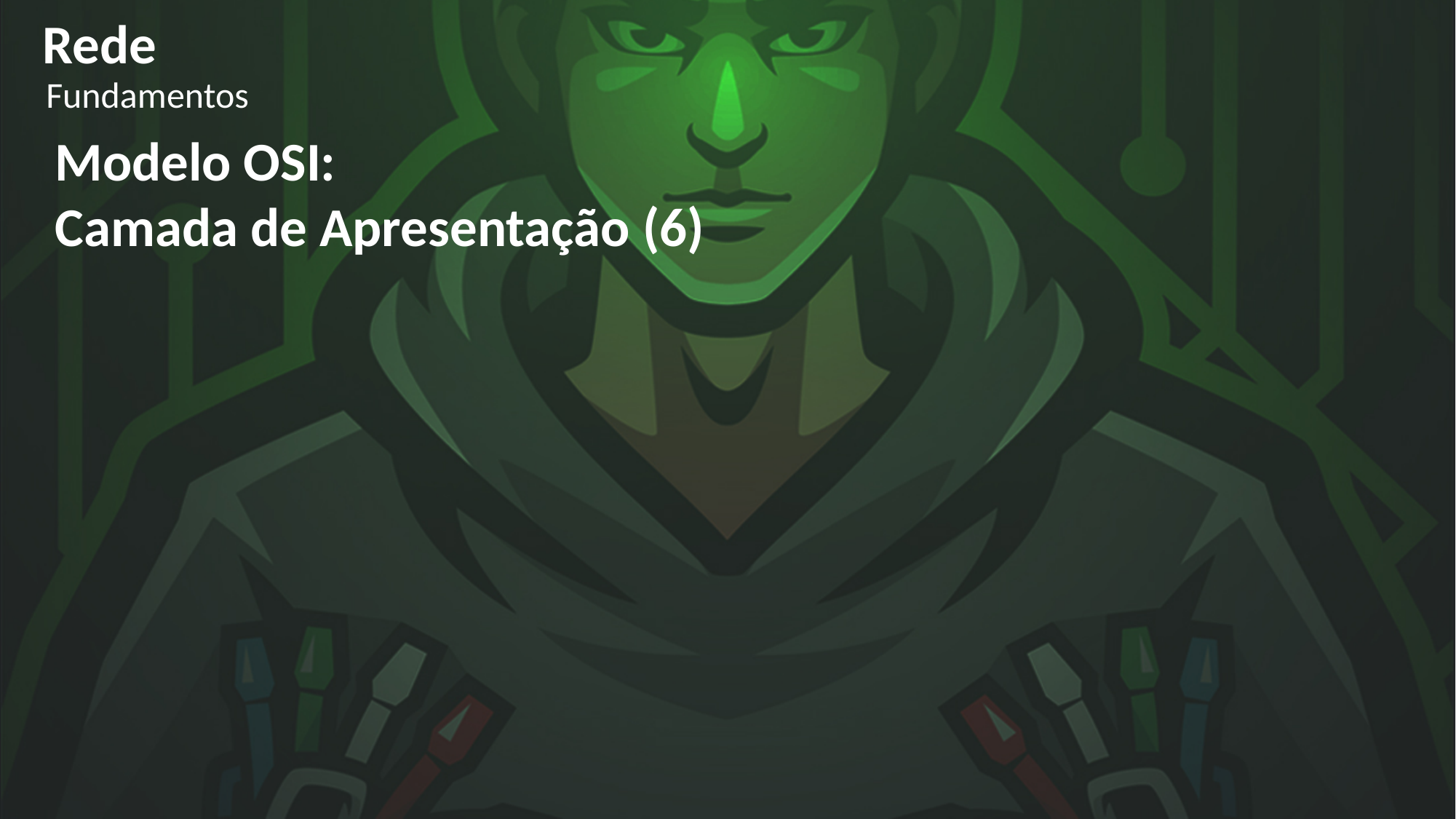

Rede
Fundamentos
Modelo OSI:
Camada de Apresentação (6)